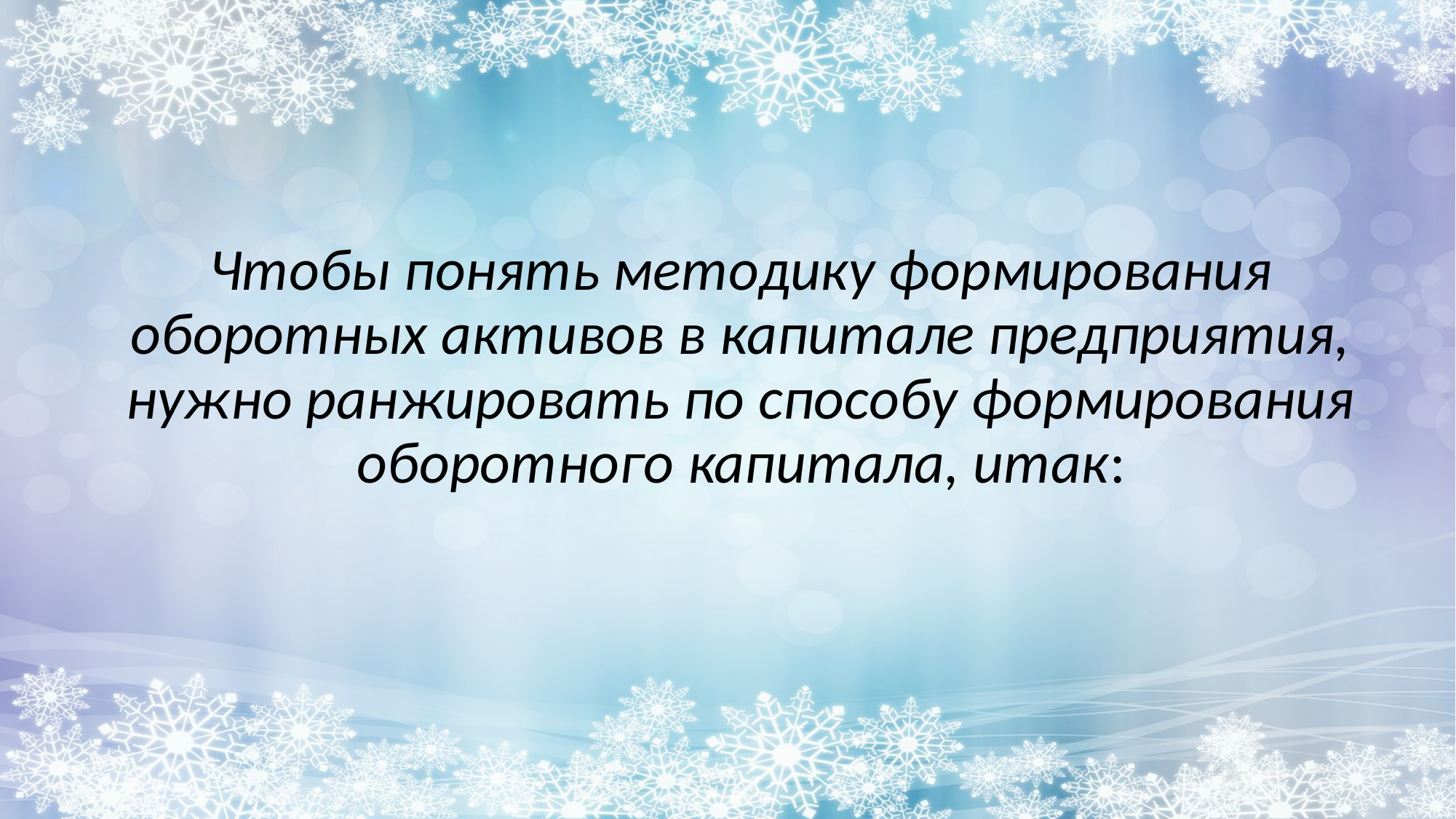

# Чтобы понять методику формирования оборотных активов в капитале предприятия, нужно ранжировать по способу формирования оборотного капитала, итак: